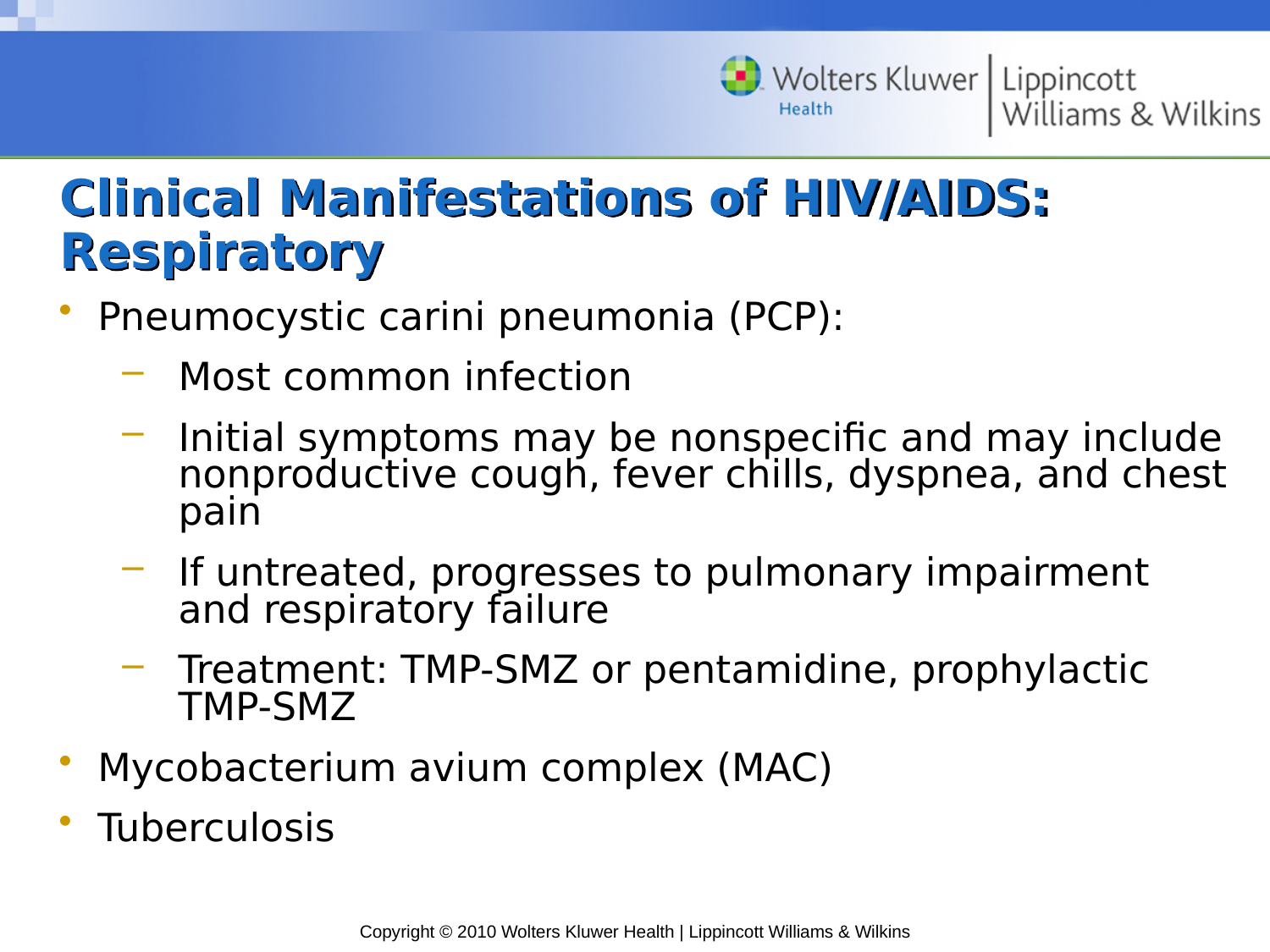

# Clinical Manifestations of HIV/AIDS: Respiratory
Pneumocystic carini pneumonia (PCP):
Most common infection
Initial symptoms may be nonspecific and may include nonproductive cough, fever chills, dyspnea, and chest pain
If untreated, progresses to pulmonary impairment and respiratory failure
Treatment: TMP-SMZ or pentamidine, prophylactic TMP-SMZ
Mycobacterium avium complex (MAC)
Tuberculosis